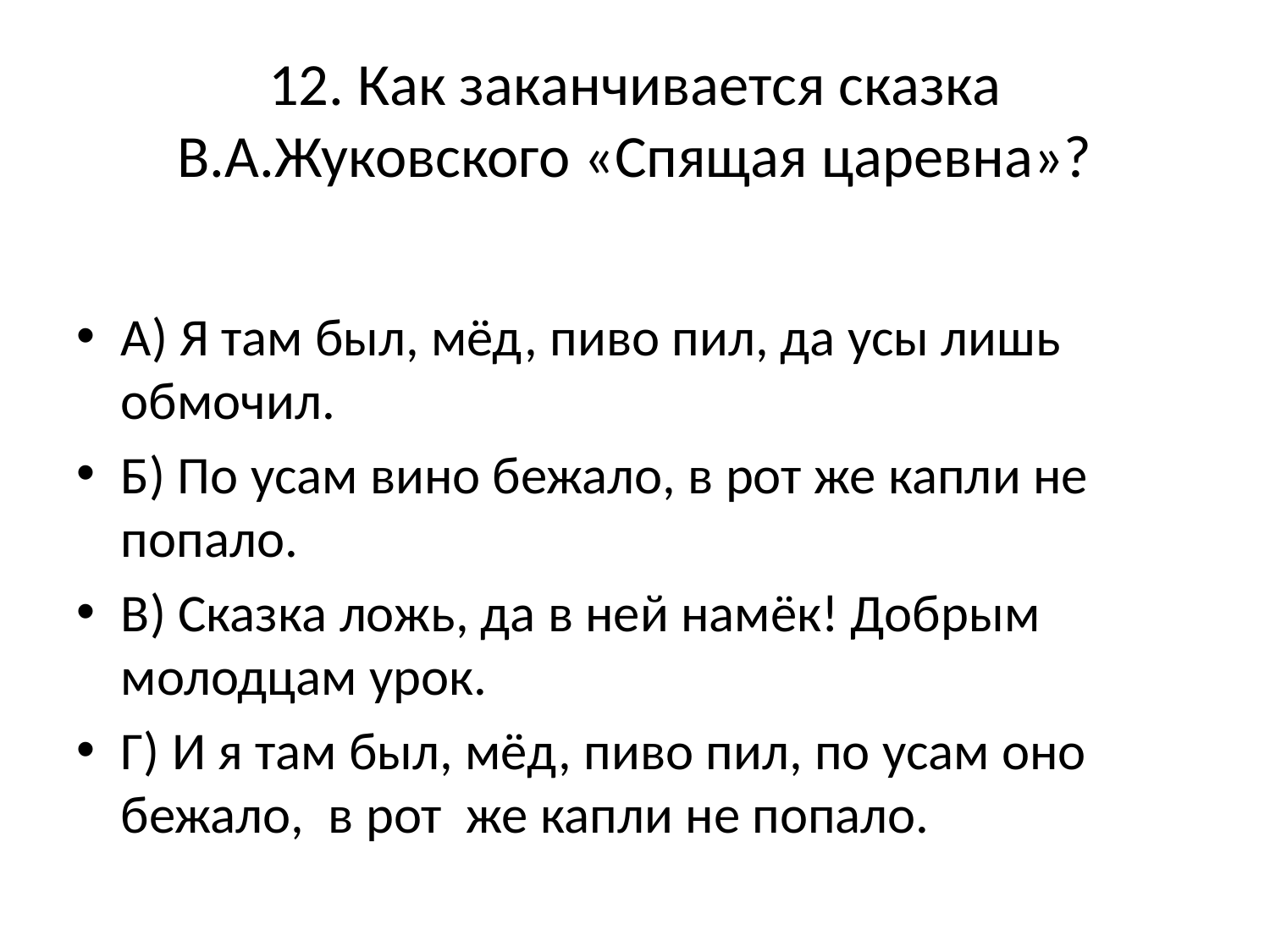

# 12. Как заканчивается сказка В.А.Жуковского «Спящая царевна»?

А) Я там был, мёд, пиво пил, да усы лишь обмочил.
Б) По усам вино бежало, в рот же капли не попало.
В) Сказка ложь, да в ней намёк! Добрым молодцам урок.
Г) И я там был, мёд, пиво пил, по усам оно бежало,  в рот  же капли не попало.